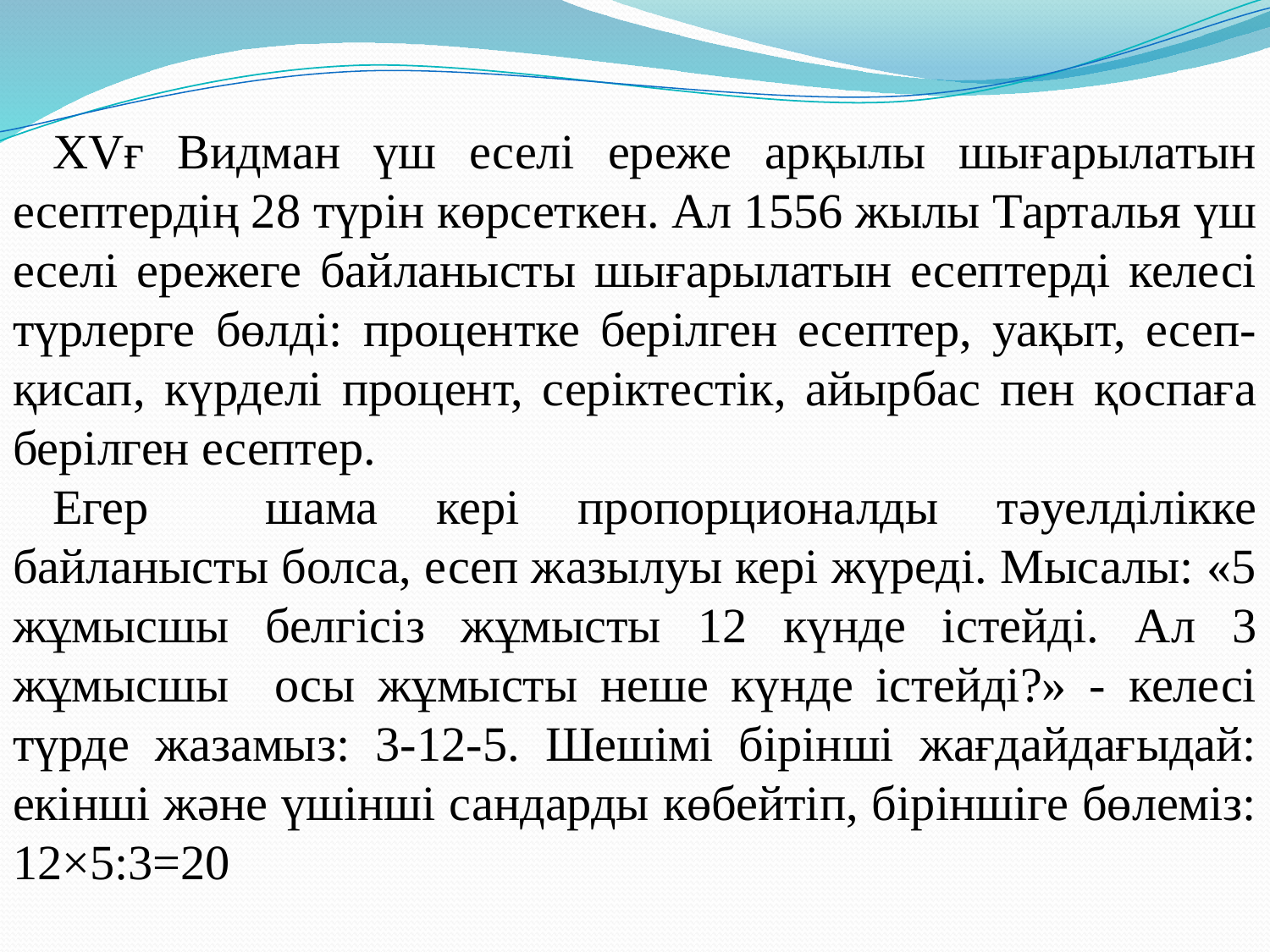

ХVғ Видман үш еселі ереже арқылы шығарылатын есептердің 28 түрін көрсеткен. Ал 1556 жылы Тарталья үш еселі ережеге байланысты шығарылатын есептерді келесі түрлерге бөлді: процентке берілген есептер, уақыт, есеп-қисап, күрделі процент, серіктестік, айырбас пен қоспаға берілген есептер.
Егер  шама кері пропорционалды тәуелділікке байланысты болса, есеп жазылуы кері жүреді. Мысалы: «5 жұмысшы белгісіз жұмысты 12 күнде істейді. Ал 3 жұмысшы  осы жұмысты неше күнде істейді?» - келесі түрде жазамыз: 3-12-5. Шешімі бірінші жағдайдағыдай: екінші және үшінші сандарды көбейтіп, біріншіге бөлеміз: 12×5:3=20